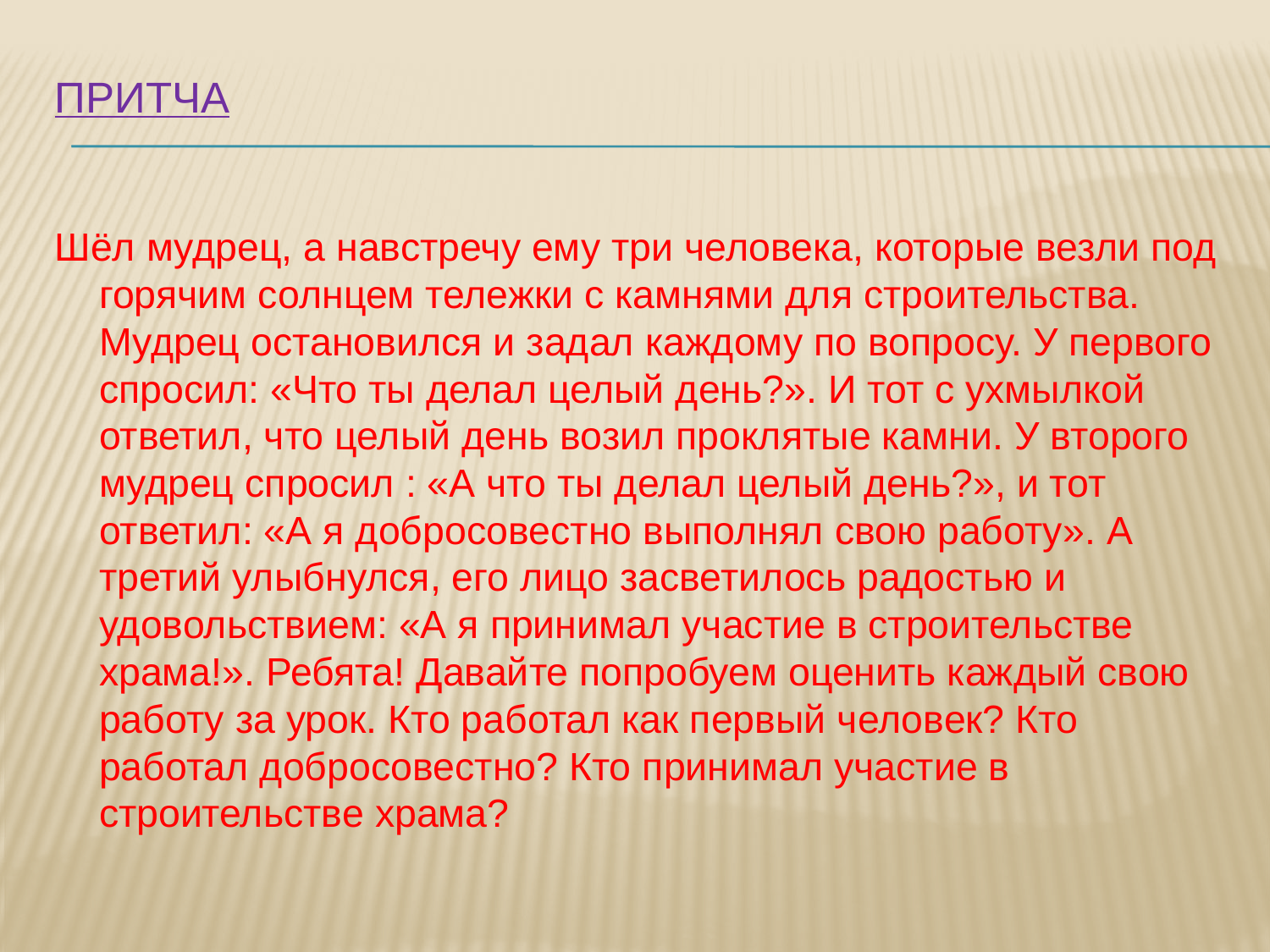

# Притча
Шёл мудрец, а навстречу ему три человека, которые везли под горячим солнцем тележки с камнями для строительства. Мудрец остановился и задал каждому по вопросу. У первого спросил: «Что ты делал целый день?». И тот с ухмылкой ответил, что целый день возил проклятые камни. У второго мудрец спросил : «А что ты делал целый день?», и тот ответил: «А я добросовестно выполнял свою работу». А третий улыбнулся, его лицо засветилось радостью и удовольствием: «А я принимал участие в строительстве храма!». Ребята! Давайте попробуем оценить каждый свою работу за урок. Кто работал как первый человек? Кто работал добросовестно? Кто принимал участие в строительстве храма?